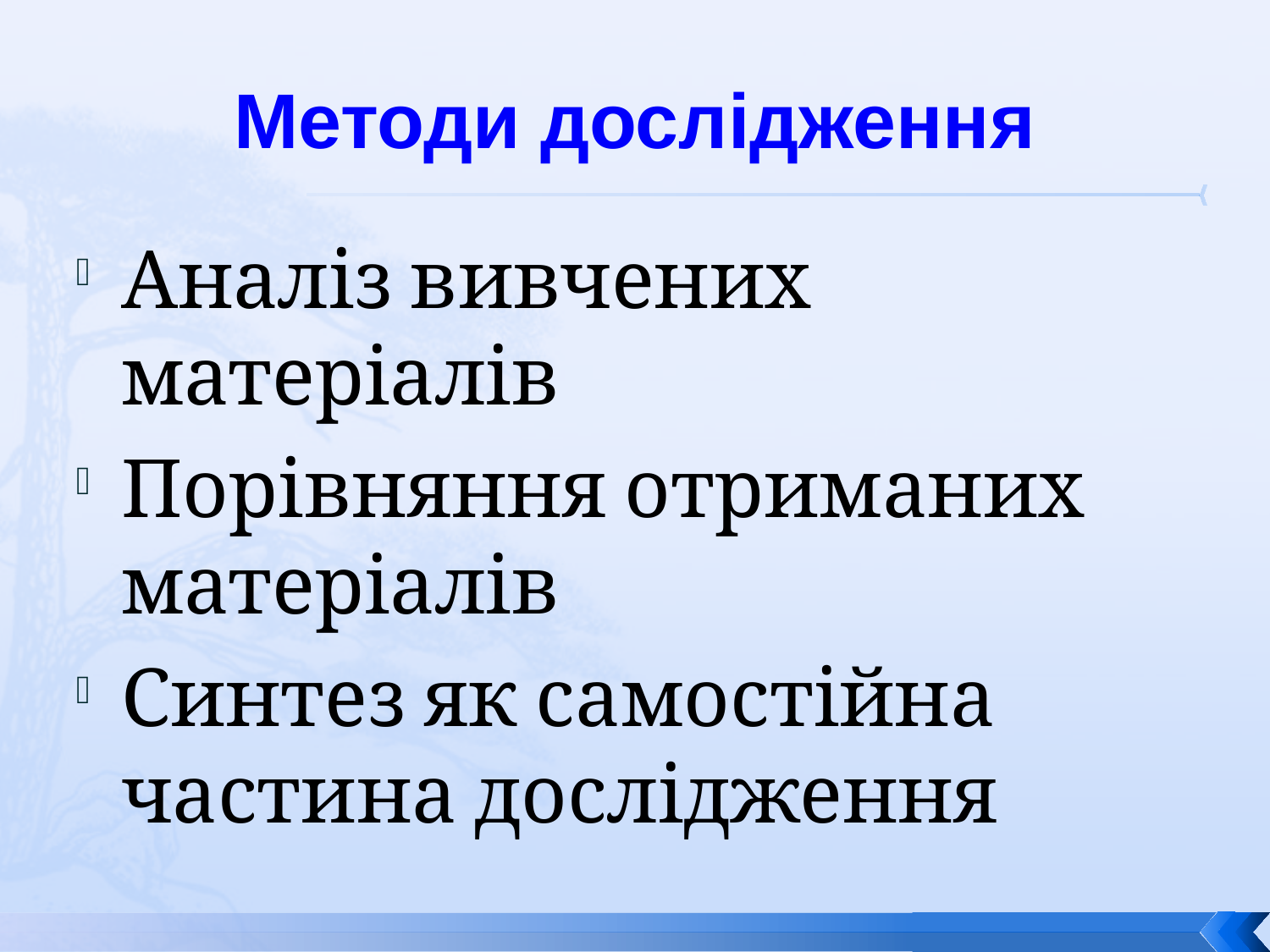

# Методи дослідження
Аналіз вивчених матеріалів
Порівняння отриманих матеріалів
Синтез як самостійна частина дослідження